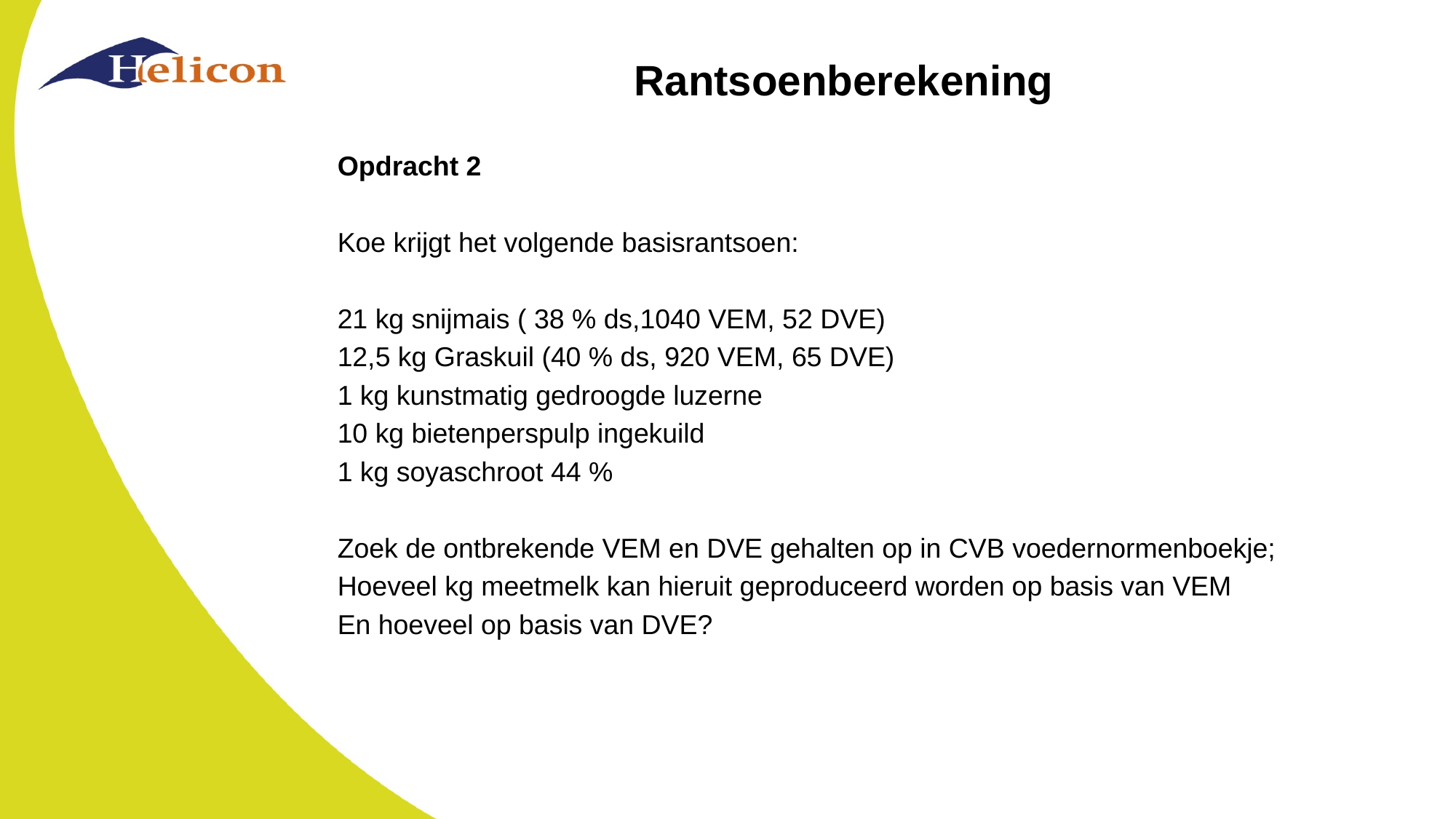

# Rantsoenberekening
Opdracht 2

Koe krijgt het volgende basisrantsoen:

21 kg snijmais ( 38 % ds,1040 VEM, 52 DVE)
12,5 kg Graskuil (40 % ds, 920 VEM, 65 DVE)
1 kg kunstmatig gedroogde luzerne
10 kg bietenperspulp ingekuild
1 kg soyaschroot 44 %

Zoek de ontbrekende VEM en DVE gehalten op in CVB voedernormenboekje;
Hoeveel kg meetmelk kan hieruit geproduceerd worden op basis van VEM
En hoeveel op basis van DVE?